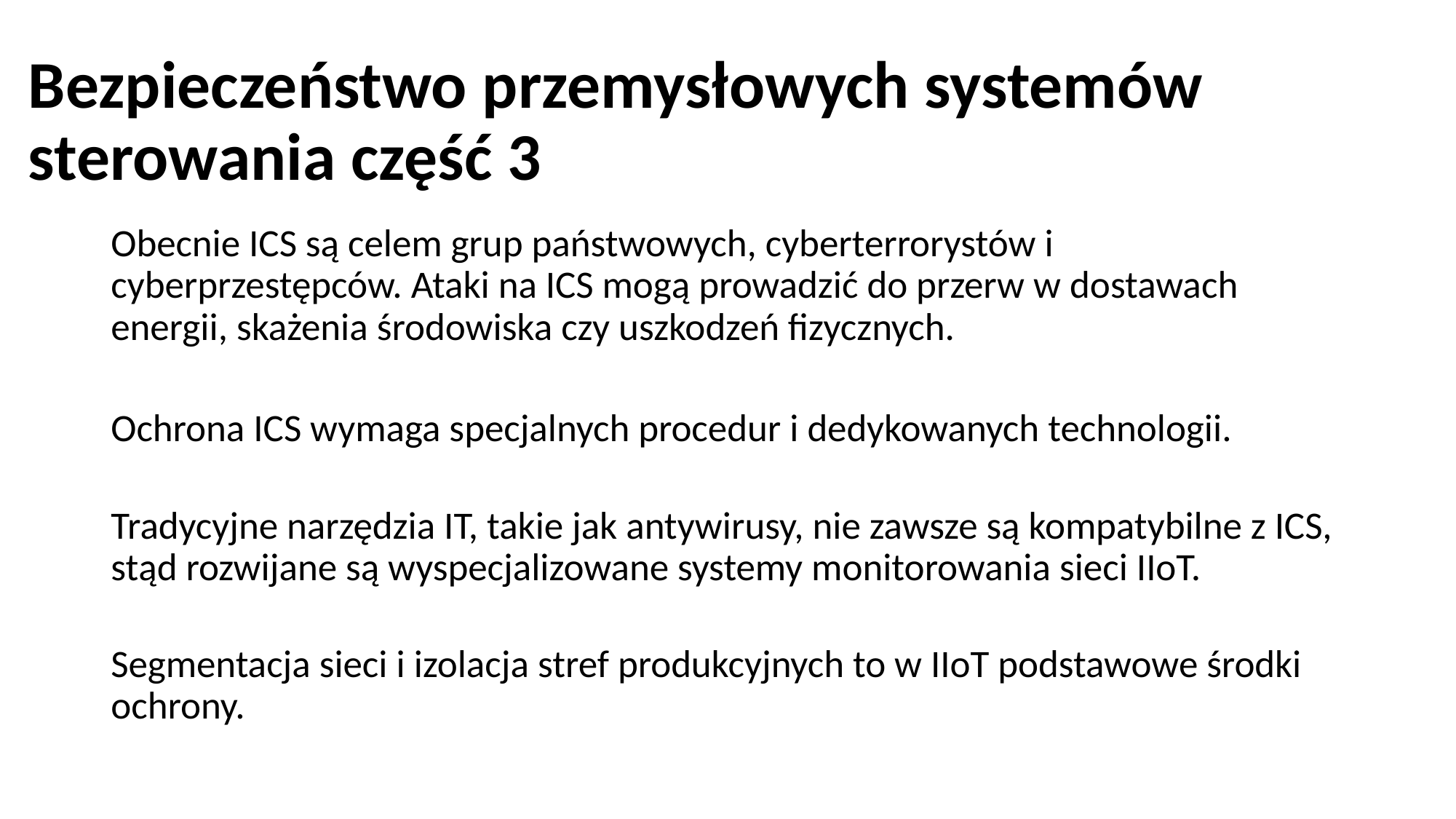

# Bezpieczeństwo przemysłowych systemów sterowania część 3
Obecnie ICS są celem grup państwowych, cyberterrorystów i cyberprzestępców. Ataki na ICS mogą prowadzić do przerw w dostawach energii, skażenia środowiska czy uszkodzeń fizycznych.
Ochrona ICS wymaga specjalnych procedur i dedykowanych technologii.
Tradycyjne narzędzia IT, takie jak antywirusy, nie zawsze są kompatybilne z ICS, stąd rozwijane są wyspecjalizowane systemy monitorowania sieci IIoT.
Segmentacja sieci i izolacja stref produkcyjnych to w IIoT podstawowe środki ochrony.